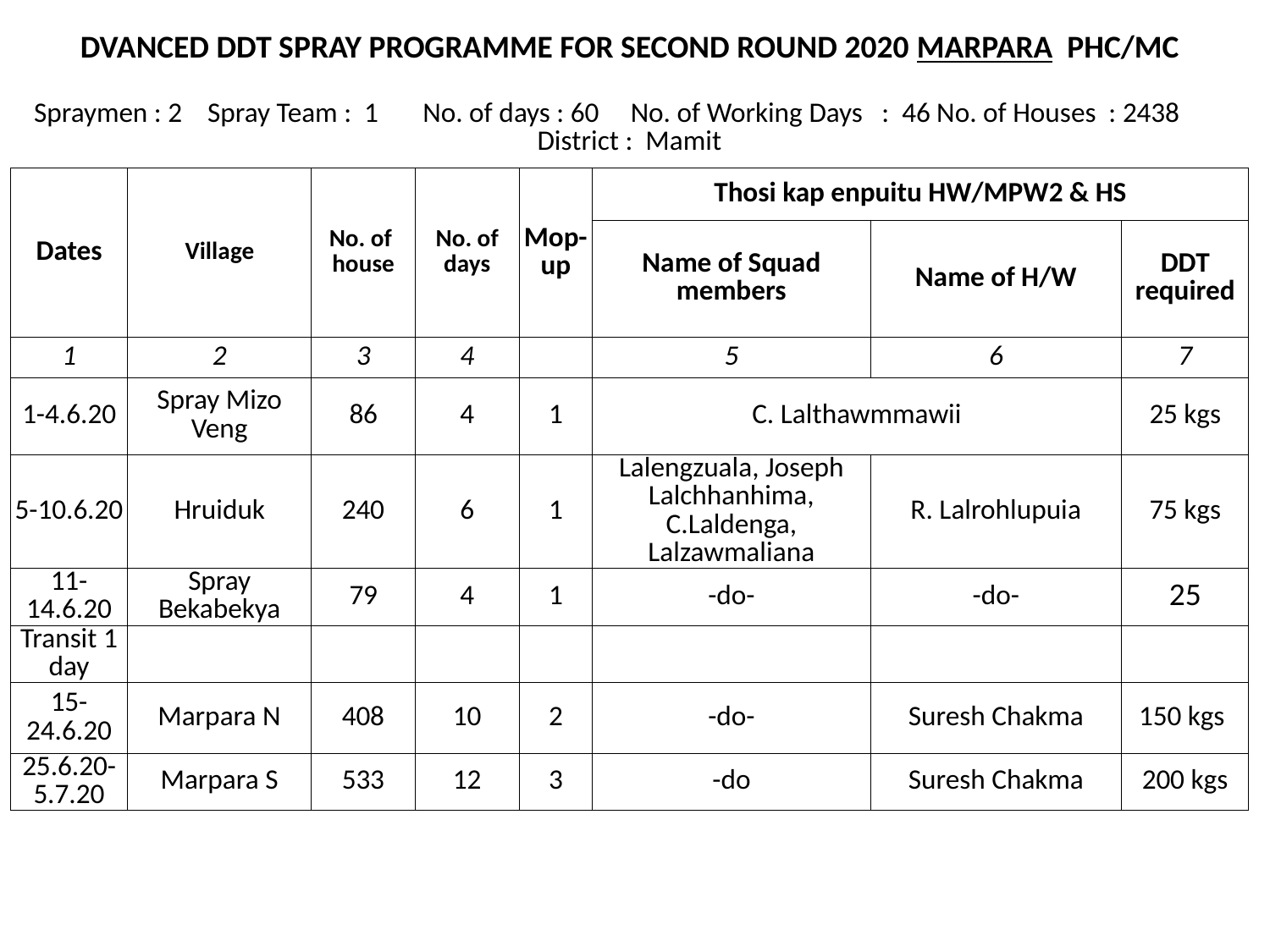

| DVANCED DDT SPRAY PROGRAMME FOR SECOND ROUND 2020 MARPARA PHC/MC |  |  |  |  |  |  |  |
| --- | --- | --- | --- | --- | --- | --- | --- |
| Spraymen : 2 Spray Team : 1 No. of days : 60 No. of Working Days : 46 No. of Houses : 2438 District : Mamit |  |  |  |  |  |  |  |
| Dates | Village | No. of house | No. of days | Mop-up | Thosi kap enpuitu HW/MPW2 & HS |  |  |
|  |  |  |  |  | Name of Squad members | Name of H/W | DDT required |
| 1 | 2 | 3 | 4 |  | 5 | 6 | 7 |
| 1-4.6.20 | Spray Mizo Veng | 86 | 4 | 1 | C. Lalthawmmawii |  | 25 kgs |
| 5-10.6.20 | Hruiduk | 240 | 6 | 1 | Lalengzuala, Joseph Lalchhanhima, C.Laldenga, Lalzawmaliana | R. Lalrohlupuia | 75 kgs |
| 11-14.6.20 | Spray Bekabekya | 79 | 4 | 1 | -do- | -do- | 25 |
| Transit 1 day |  |  |  |  |  |  |  |
| 15-24.6.20 | Marpara N | 408 | 10 | 2 | -do- | Suresh Chakma | 150 kgs |
| 25.6.20-5.7.20 | Marpara S | 533 | 12 | 3 | -do | Suresh Chakma | 200 kgs |